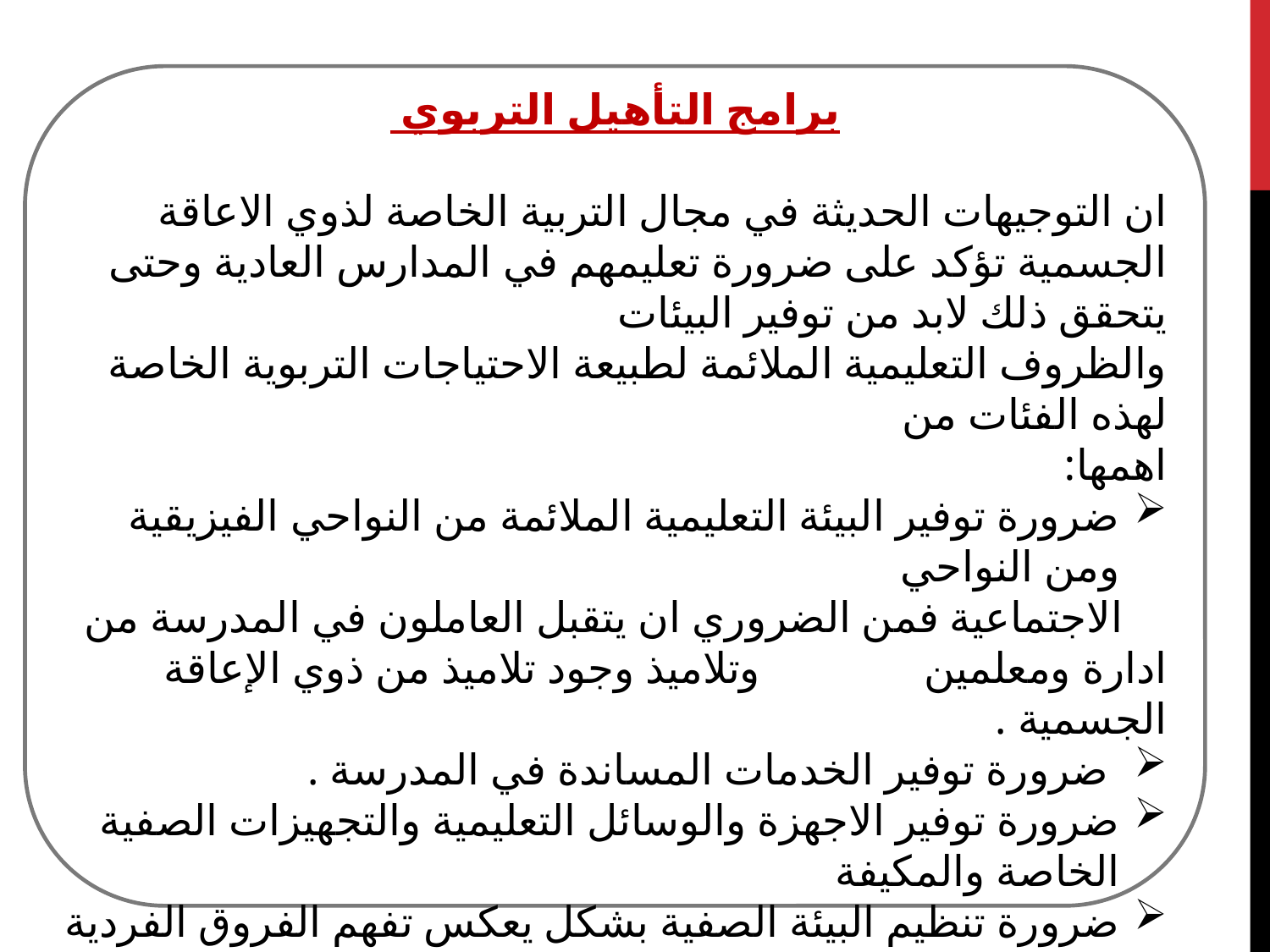

برامج التأهيل التربوي

ان التوجيهات الحديثة في مجال التربية الخاصة لذوي الاعاقة الجسمية تؤكد على ضرورة تعليمهم في المدارس العادية وحتى يتحقق ذلك لابد من توفير البيئات
والظروف التعليمية الملائمة لطبيعة الاحتياجات التربوية الخاصة لهذه الفئات من
اهمها:
ضرورة توفير البيئة التعليمية الملائمة من النواحي الفيزيقية ومن النواحي
    الاجتماعية فمن الضروري ان يتقبل العاملون في المدرسة من ادارة ومعلمين          و   وتلاميذ وجود تلاميذ من ذوي الإعاقة الجسمية .
 ضرورة توفير الخدمات المساندة في المدرسة .
ضرورة توفير الاجهزة والوسائل التعليمية والتجهيزات الصفية الخاصة والمكيفة
ضرورة تنظيم البيئة الصفية بشكل يعكس تفهم الفروق الفردية ويراعي الحاجات
     الخاصة للتلاميذ من ذوي الإعاقة الجسمية بما يتيح لهم الفرصة لاستثارة التعلم        و    وتشجيعه وبما يسمح للتلميذ بحرية التنقل والجلوس الصحيح وتأدية الواجبات      ا     المدرسية بالحد الادنى من الصعوبات والعوائق للتلميذ ولبقية تلاميذ الصف .